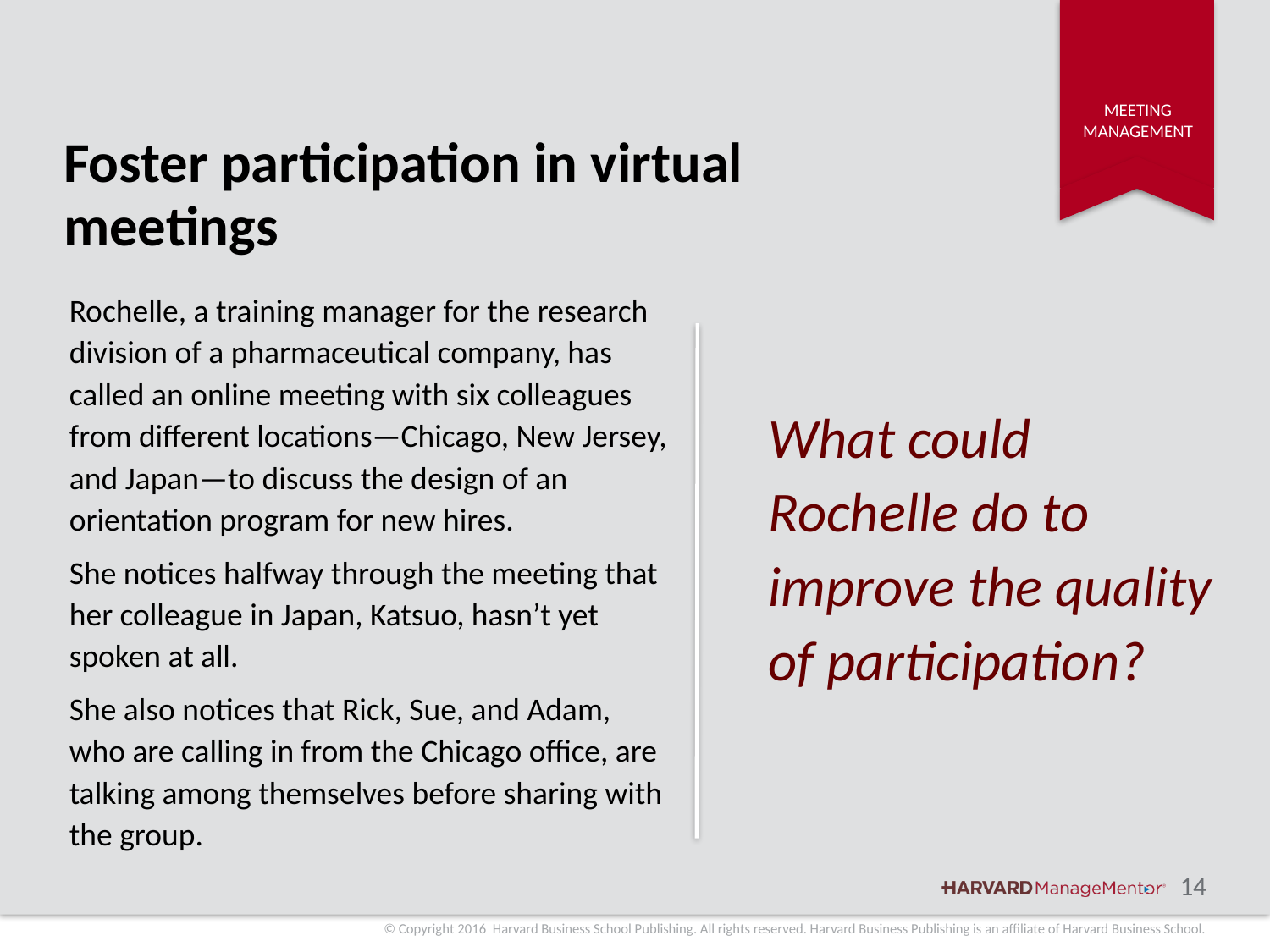

# Foster participation in virtual meetings
What could Rochelle do to improve the quality of participation?
Rochelle, a training manager for the research division of a pharmaceutical company, has called an online meeting with six colleagues from different locations—Chicago, New Jersey, and Japan—to discuss the design of an orientation program for new hires.
She notices halfway through the meeting that her colleague in Japan, Katsuo, hasn’t yet spoken at all.
She also notices that Rick, Sue, and Adam, who are calling in from the Chicago office, are talking among themselves before sharing with the group.